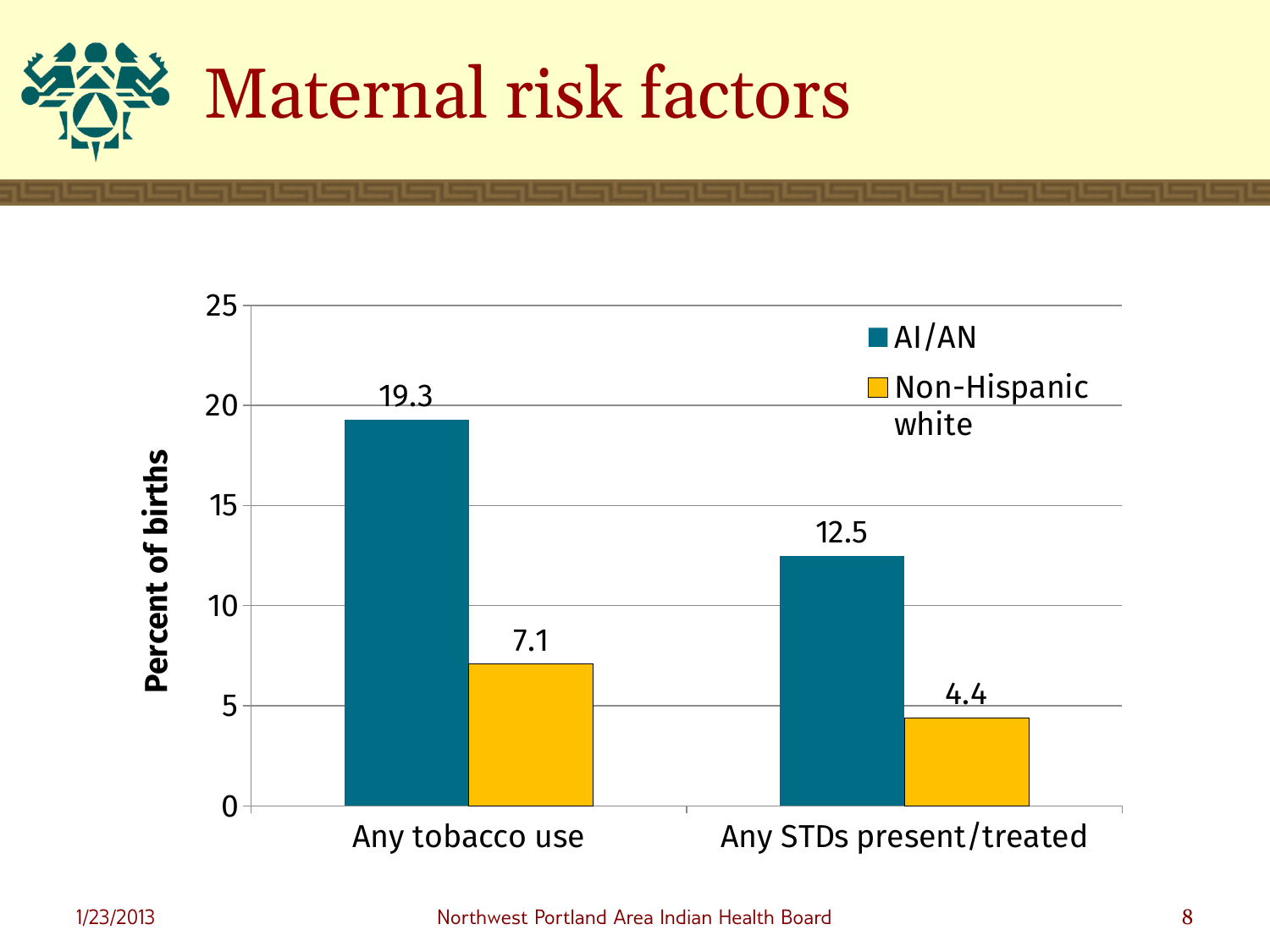

# Maternal risk factors

### Chart

| Category |  |  |
|---|---|---|
| Any tobacco use | 19.3 | 7.1 |
| Any STDs present/treated | 12.5 | 4.4 |
1/23/2013
Northwest Portland Area Indian Health Board
8